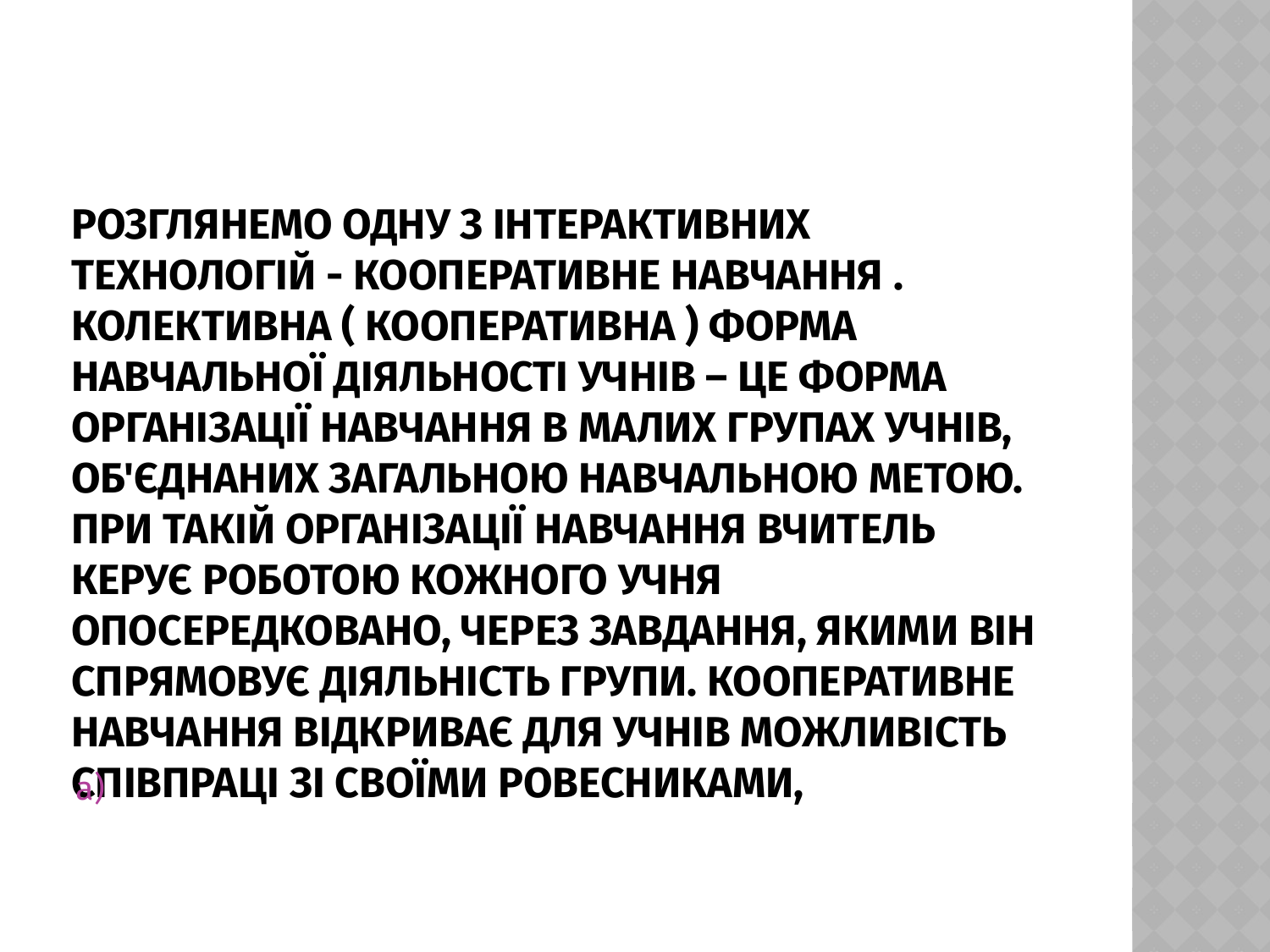

# Розглянемо одну з інтерактивних технологій - кооперативне навчання . Колективна ( кооперативна ) форма навчальної діяльності учнів – це форма організації навчання в малих групах учнів, об'єднаних загальною навчальною метою. При такій організації навчання вчитель керує роботою кожного учня опосередковано, через завдання, якими він спрямовує діяльність групи. Кооперативне навчання відкриває для учнів можливість співпраці зі своїми ровесниками,